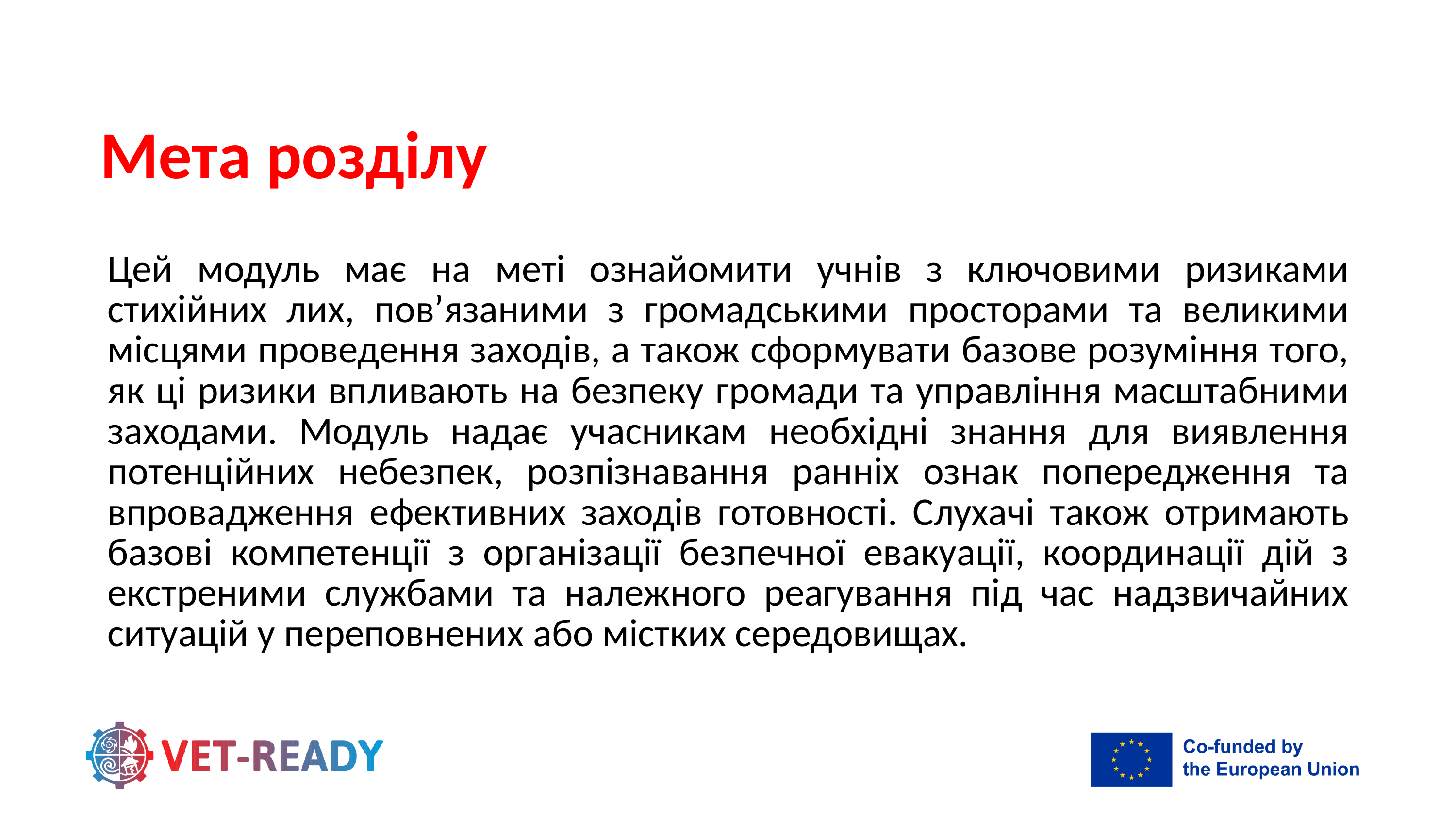

Мета розділу
Цей модуль має на меті ознайомити учнів з ключовими ризиками стихійних лих, пов’язаними з громадськими просторами та великими місцями проведення заходів, а також сформувати базове розуміння того, як ці ризики впливають на безпеку громади та управління масштабними заходами. Модуль надає учасникам необхідні знання для виявлення потенційних небезпек, розпізнавання ранніх ознак попередження та впровадження ефективних заходів готовності. Слухачі також отримають базові компетенції з організації безпечної евакуації, координації дій з екстреними службами та належного реагування під час надзвичайних ситуацій у переповнених або містких середовищах.